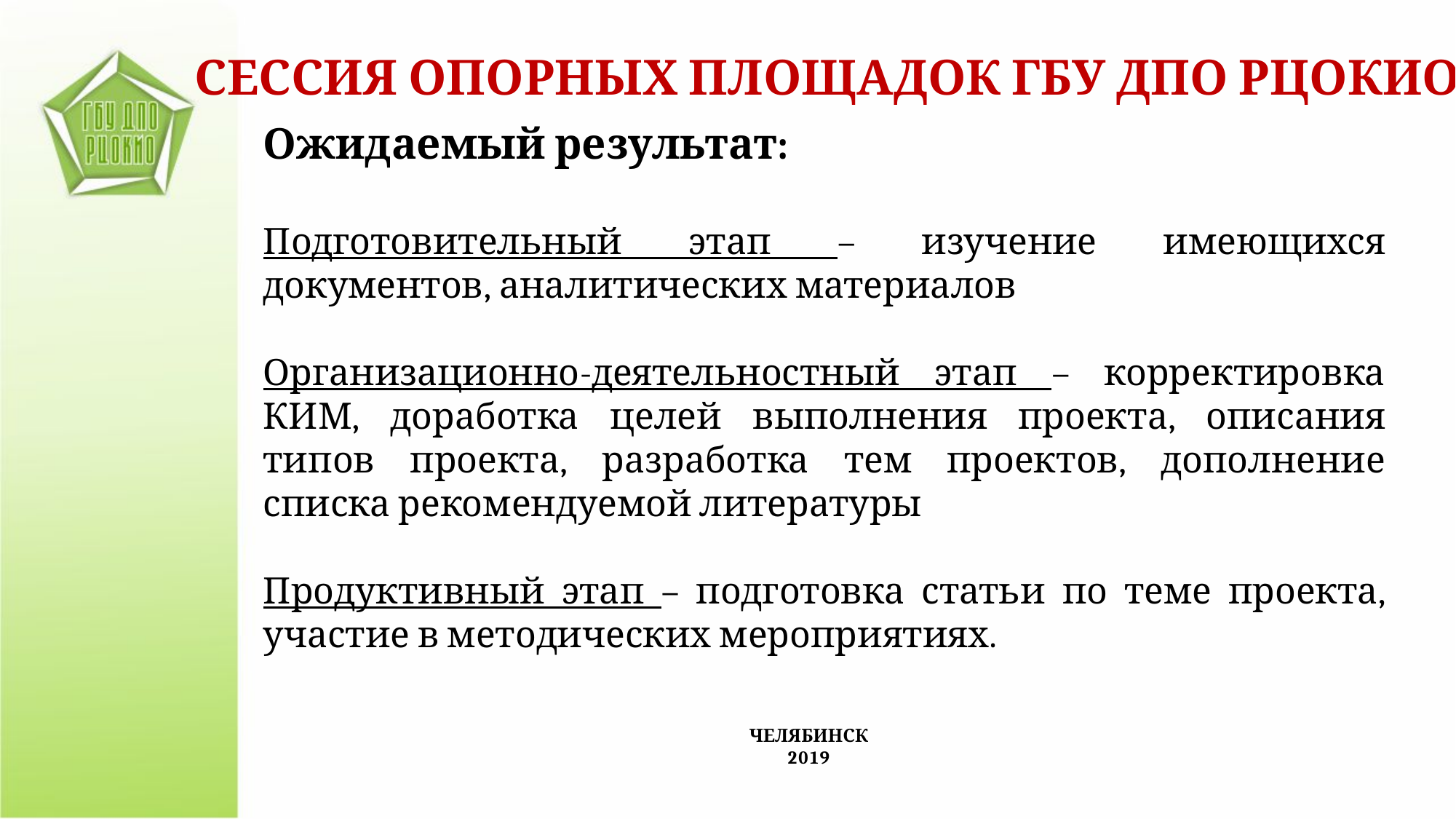

СЕССИЯ ОПОРНЫХ ПЛОЩАДОК ГБУ ДПО РЦОКИО
Ожидаемый результат:

Подготовительный этап – изучение имеющихся документов, аналитических материалов

Организационно-деятельностный этап – корректировка КИМ, доработка целей выполнения проекта, описания типов проекта, разработка тем проектов, дополнение списка рекомендуемой литературы

Продуктивный этап – подготовка статьи по теме проекта, участие в методических мероприятиях.

ЧЕЛЯБИНСК
2019